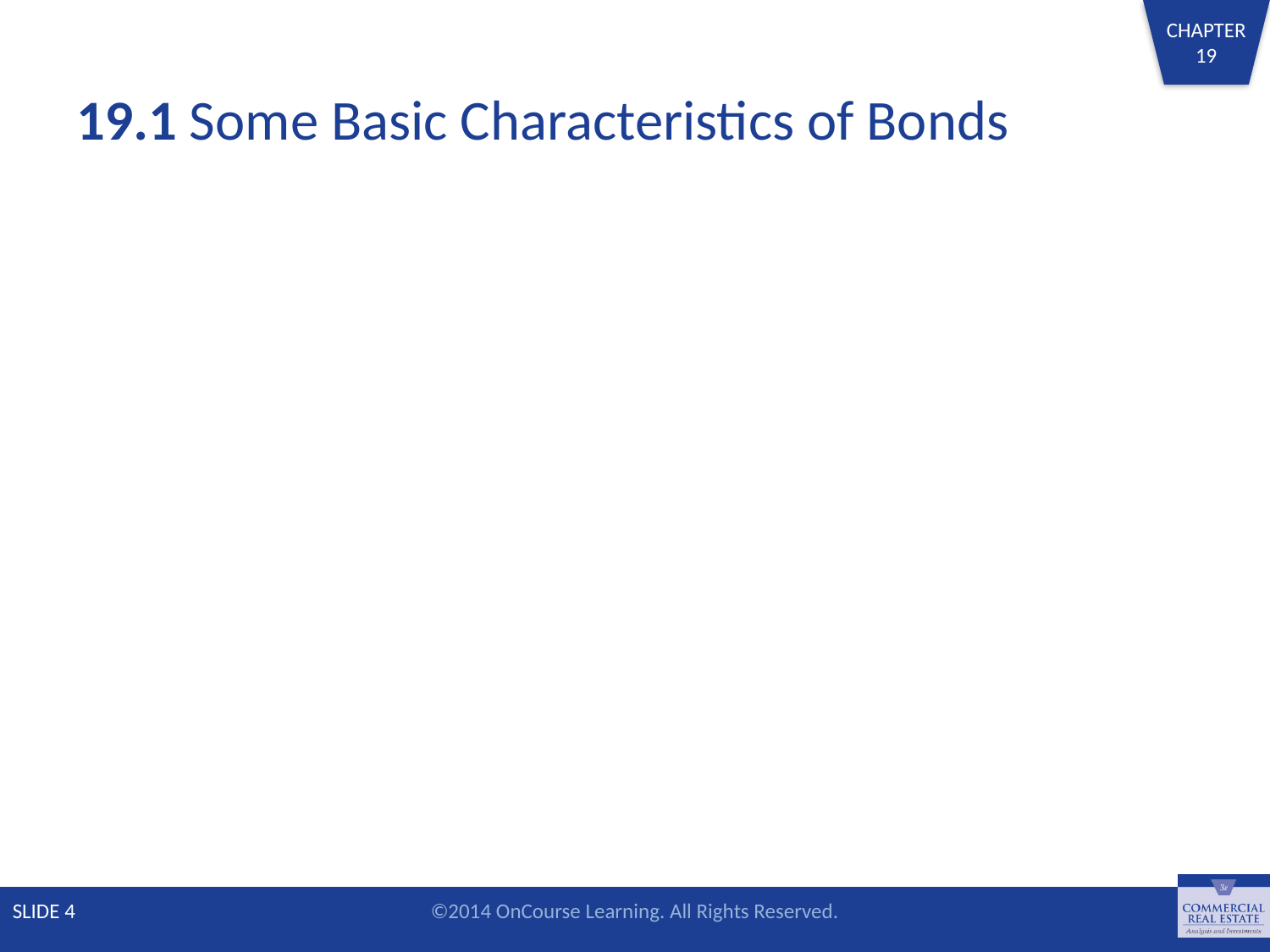

# 19.1 Some Basic Characteristics of Bonds

SLIDE 4